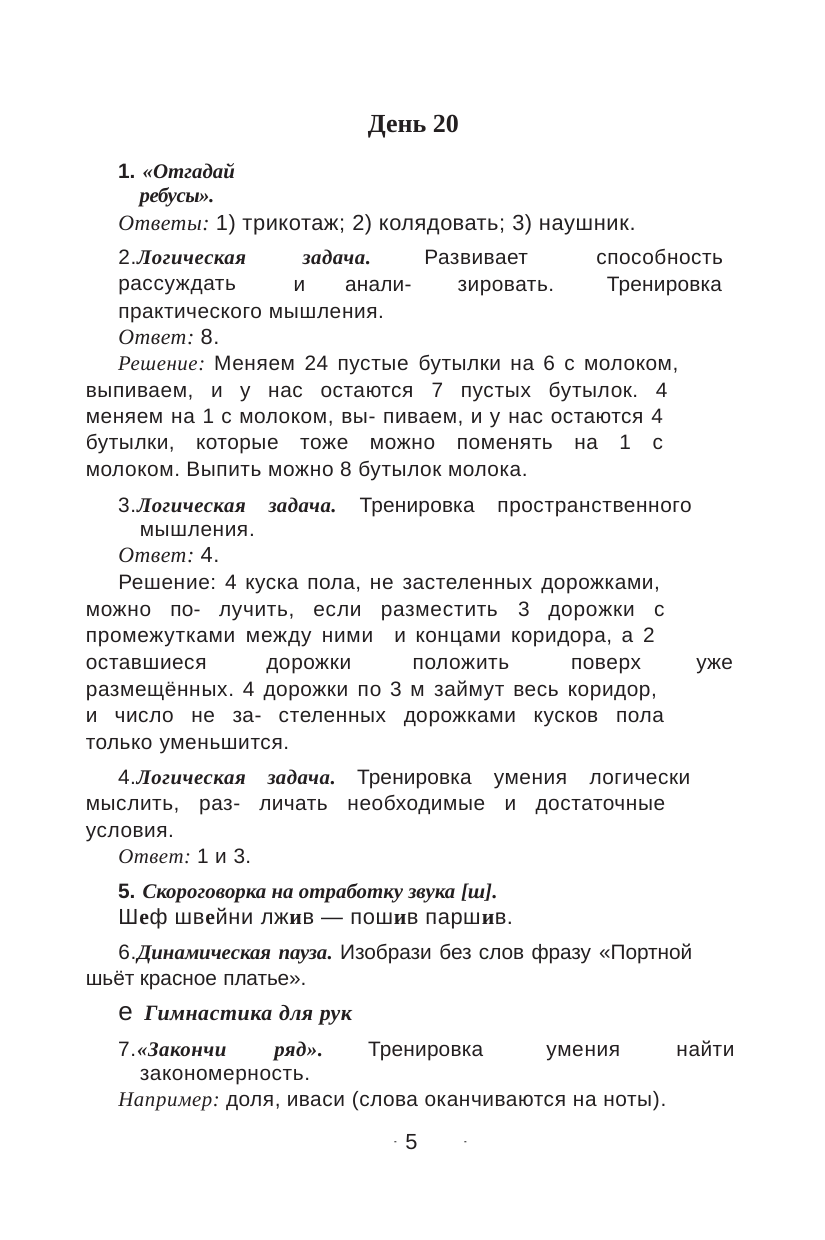

День 20
9. Умение установить соответствие. Даны части
человеческого тела. Что обычно не надевают ни на одну
из них?
1. «Отгадай
ребусы».
5.
Ответ:
8.«Восстанови слово
скорости протекания
Ответы: 1) трикотаж; 2) колядовать; 3) наушник.
вычеркни лишнее». Увеличение
мыслительных процессов.
и
Развивает
зировать.
способность
Тренировка
2.Логическая
рассуждать
задача.
анали-
Рекомендуется ограничить время выполнения задания
— 1-2 минуты.
Ответ: чёрный стол, деревянная парта, серое кресло,
синий ко- мод, зелёный диван, жёлтый шкаф.
Деревянная парта — указан не цвет, а материал, из
которого сделан предмет.
и
практического мышления.
Ответ: 8.
Решение: Меняем 24 пустые бутылки на 6 с молоком,
выпиваем, и у нас остаются 7 пустых бутылок. 4
меняем на 1 с молоком, вы- пиваем, и у нас остаются 4
бутылки, которые тоже можно поменять на 1 с
молоком. Выпить можно 8 бутылок молока.
3.Логическая задача. Тренировка пространственного
мышления.
Ответ: 4.
Решение: 4 куска пола, не застеленных дорожками,
можно по- лучить, если разместить 3 дорожки с
промежутками между ними и концами коридора, а 2
оставшиеся
дорожки
положить
поверх
уже
размещённых. 4 дорожки по 3 м займут весь коридор,
и число не за- стеленных дорожками кусков пола
только уменьшится.
4.Логическая задача. Тренировка умения логически
мыслить, раз- личать необходимые и достаточные
условия.
Ответ: 1 и 3.
5. Скороговорка на отработку звука [ш].
Шеф швейни лжив — пошив паршив.
6.Динамическая пауза. Изобрази без слов фразу «Портной
шьёт красное платье».
e Гимнастика для рук
Тренировка
умения
найти
7.«Закончи
закономерность.
ряд».
Например: доля, иваси (слова оканчиваются на ноты).
5
5